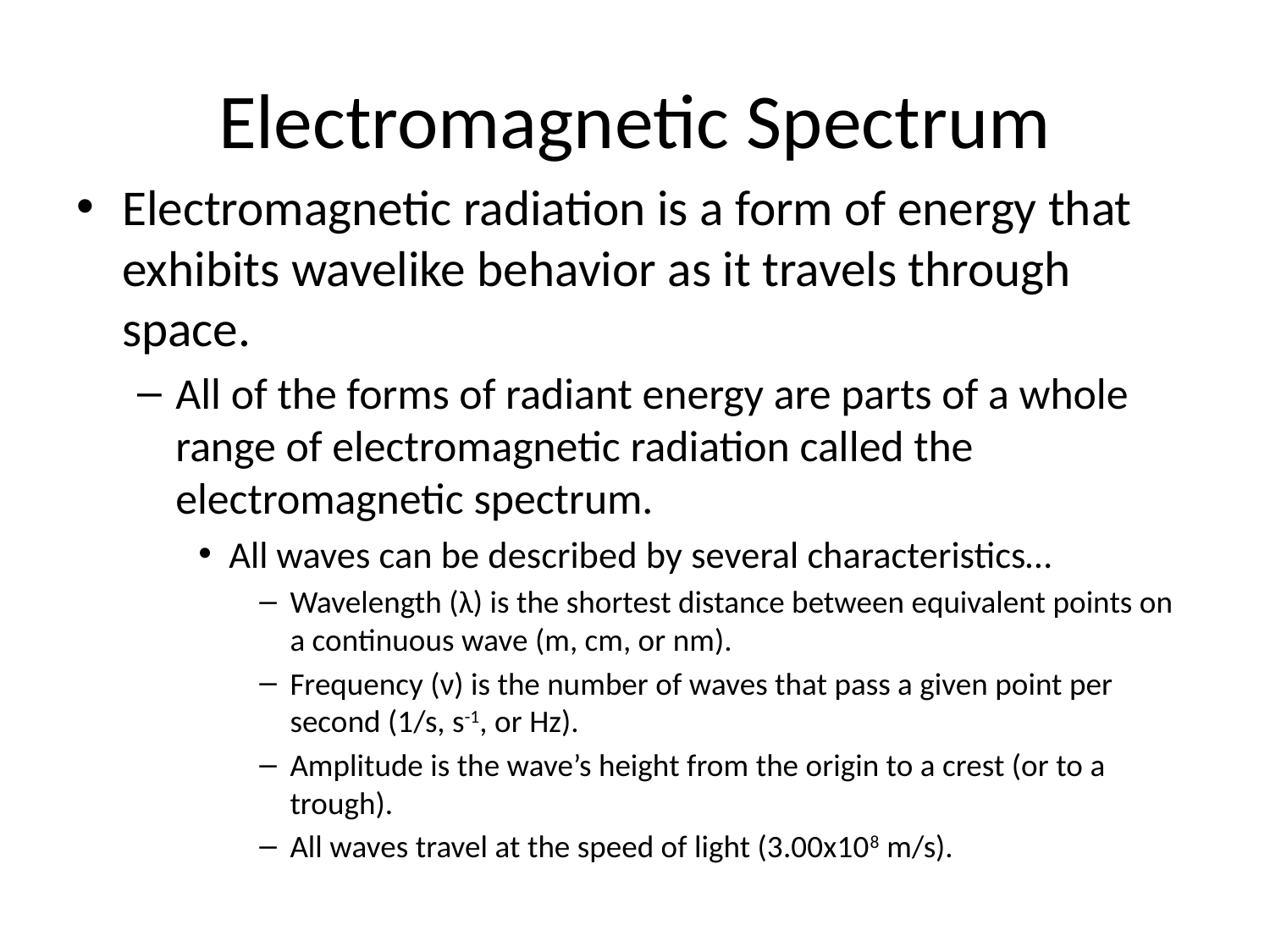

# Electromagnetic Spectrum
Electromagnetic radiation is a form of energy that exhibits wavelike behavior as it travels through space.
All of the forms of radiant energy are parts of a whole range of electromagnetic radiation called the electromagnetic spectrum.
All waves can be described by several characteristics…
Wavelength (λ) is the shortest distance between equivalent points on a continuous wave (m, cm, or nm).
Frequency (ν) is the number of waves that pass a given point per second (1/s, s-1, or Hz).
Amplitude is the wave’s height from the origin to a crest (or to a trough).
All waves travel at the speed of light (3.00x108 m/s).